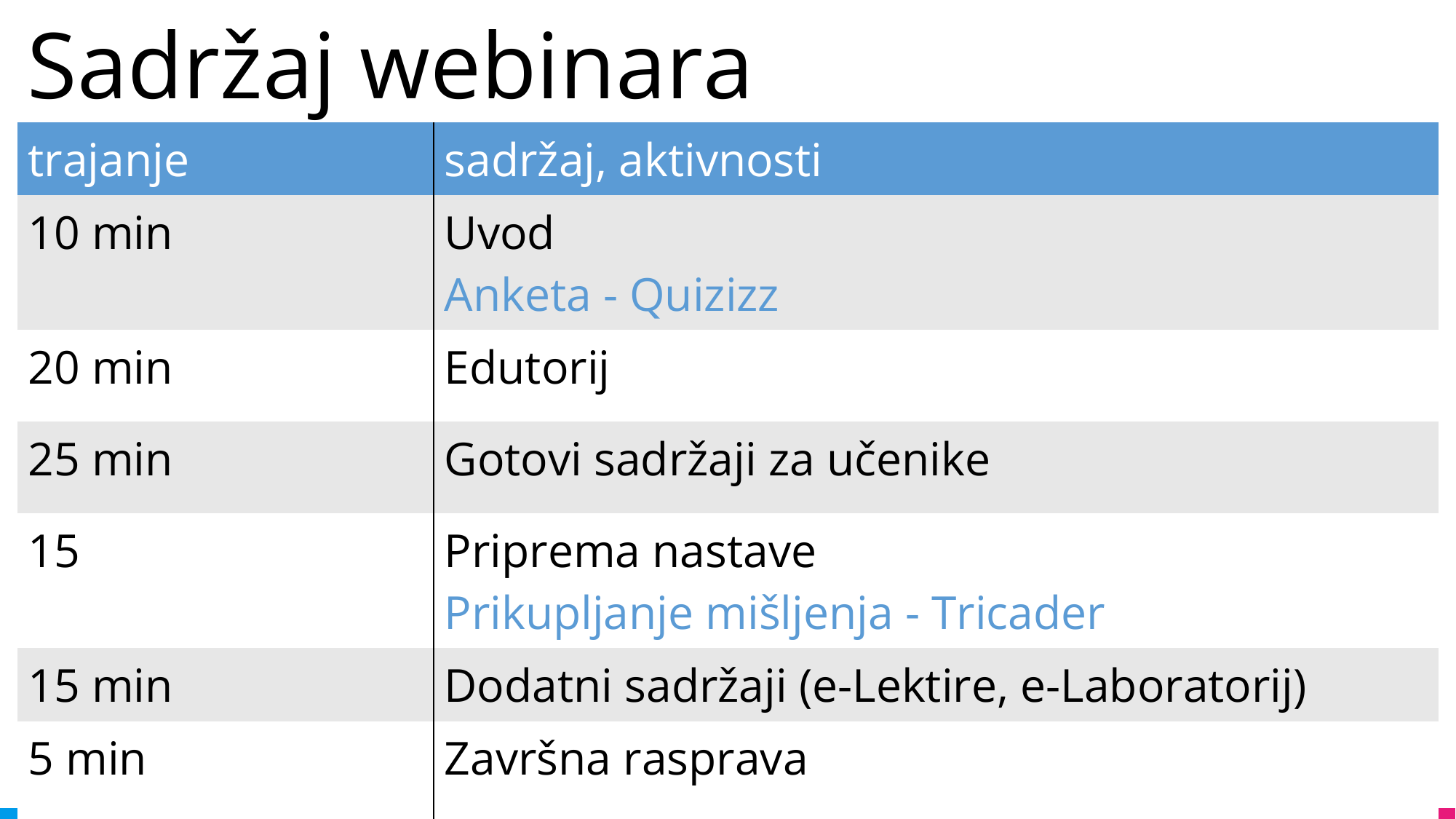

Sadržaj webinara
| trajanje | sadržaj, aktivnosti |
| --- | --- |
| 10 min | Uvod Anketa - Quizizz |
| 20 min | Edutorij |
| 25 min | Gotovi sadržaji za učenike |
| 15 | Priprema nastave Prikupljanje mišljenja - Tricader |
| 15 min | Dodatni sadržaji (e-Lektire, e-Laboratorij) |
| 5 min | Završna rasprava |